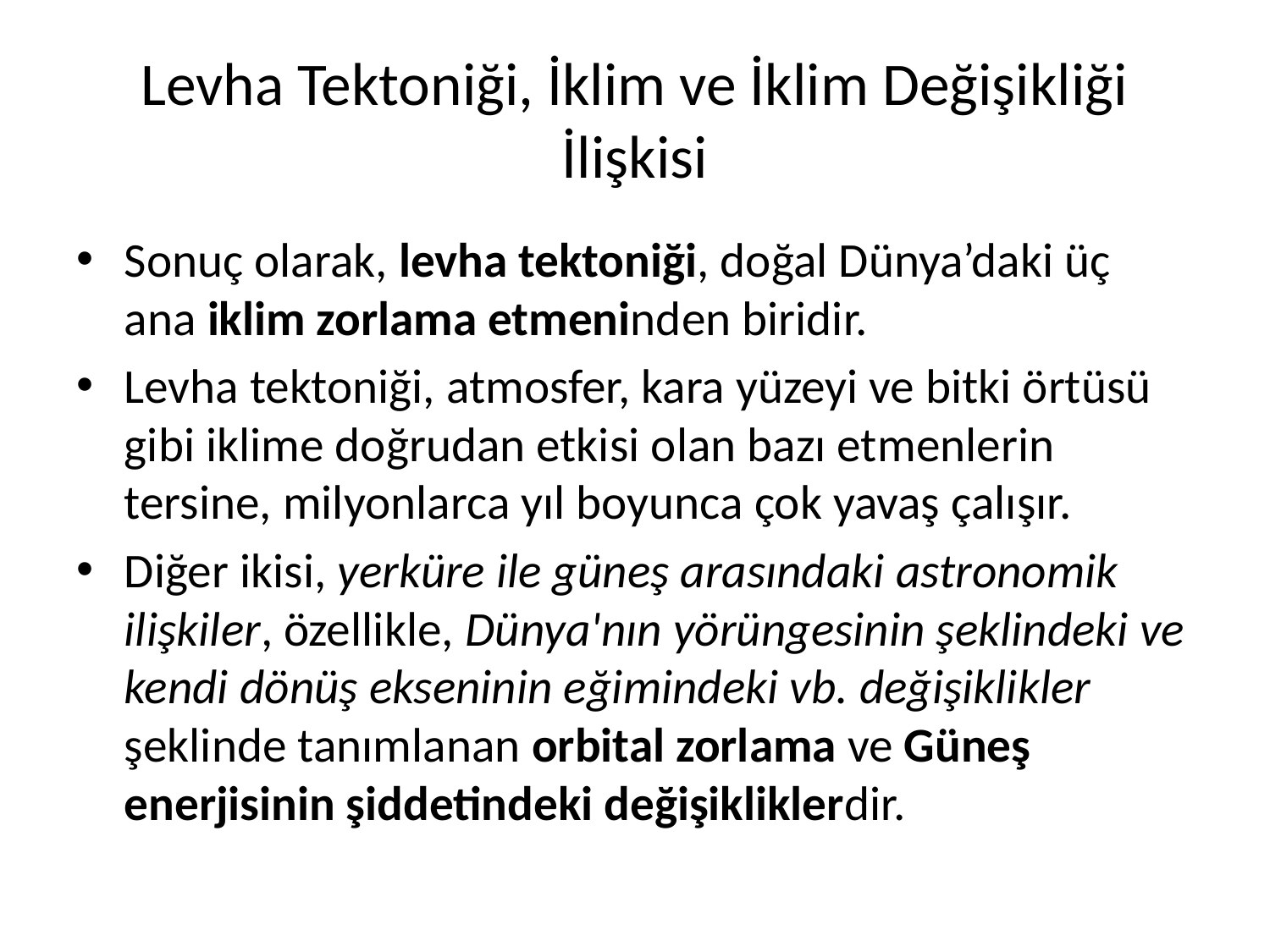

# Levha Tektoniği, İklim ve İklim Değişikliği İlişkisi
Sonuç olarak, levha tektoniği, doğal Dünya’daki üç ana iklim zorlama etmeninden biridir.
Levha tektoniği, atmosfer, kara yüzeyi ve bitki örtüsü gibi iklime doğrudan etkisi olan bazı etmenlerin tersine, milyonlarca yıl boyunca çok yavaş çalışır.
Diğer ikisi, yerküre ile güneş arasındaki astronomik ilişkiler, özellikle, Dünya'nın yörüngesinin şeklindeki ve kendi dönüş ekseninin eğimindeki vb. değişiklikler şeklinde tanımlanan orbital zorlama ve Güneş enerjisinin şiddetindeki değişikliklerdir.